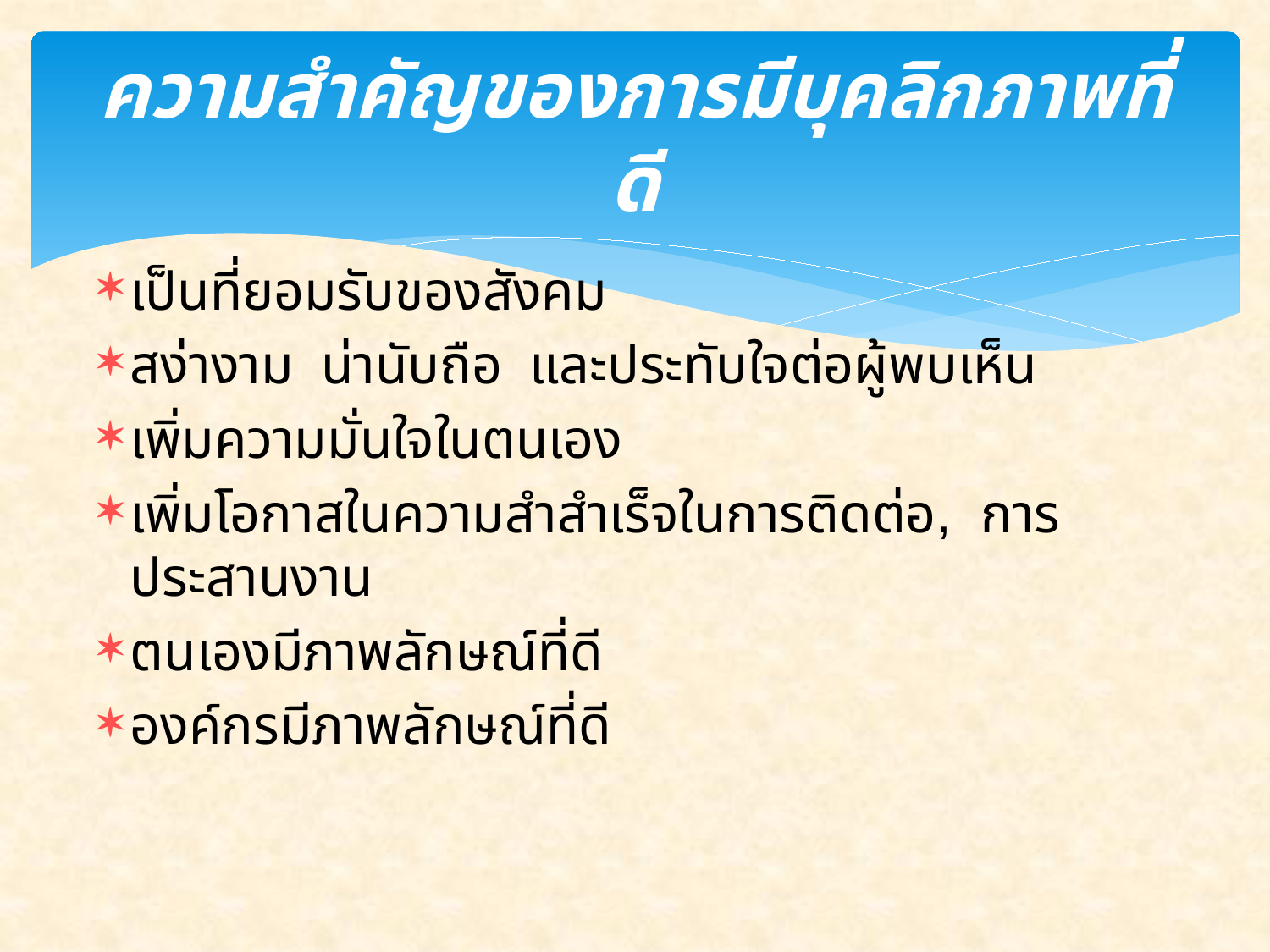

# ความสำคัญของการมีบุคลิกภาพที่ดี

เป็นที่ยอมรับของสังคม
สง่างาม  น่านับถือ  และประทับใจต่อผู้พบเห็น
เพิ่มความมั่นใจในตนเอง
เพิ่มโอกาสในความสำสำเร็จในการติดต่อ,  การประสานงาน
ตนเองมีภาพลักษณ์ที่ดี
องค์กรมีภาพลักษณ์ที่ดี